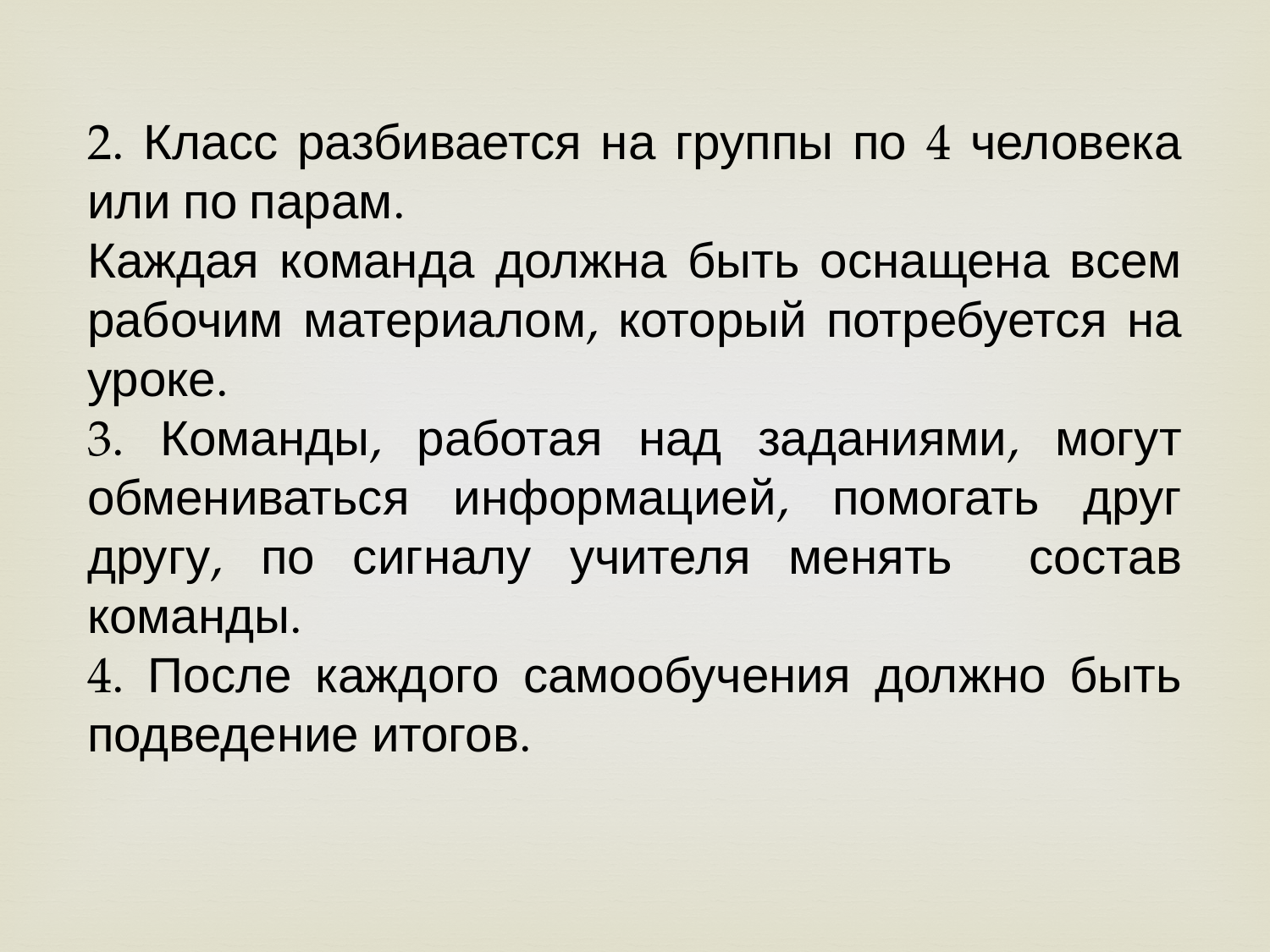

2. Класс разбивается на группы по 4 человека или по парам.
Каждая команда должна быть оснащена всем рабочим материалом, который потребуется на уроке.
3. Команды, работая над заданиями, могут обмениваться информацией, помогать друг другу, по сигналу учителя менять  состав команды.
4. После каждого самообучения должно быть подведение итогов.